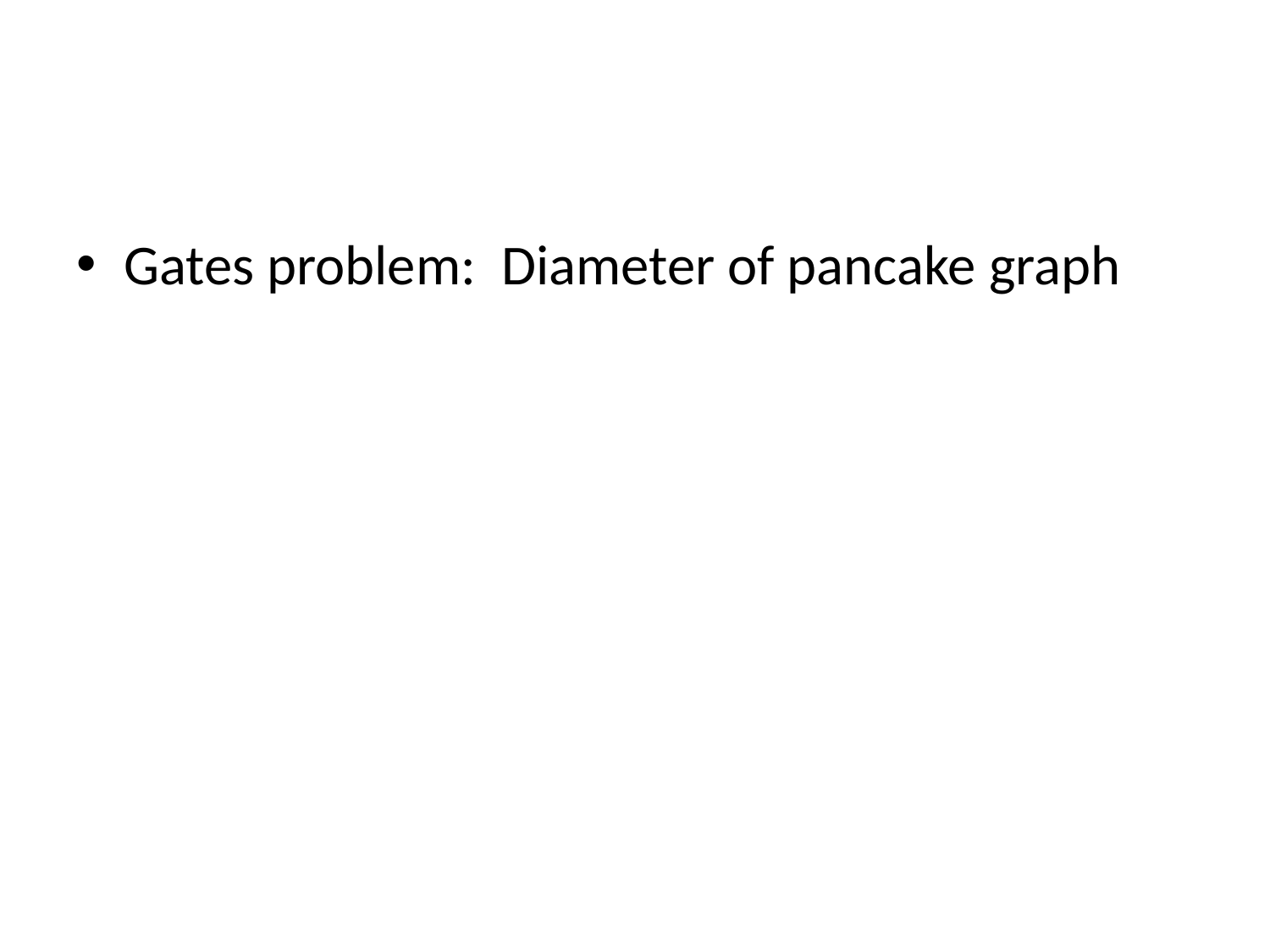

#
Gates problem:  Diameter of pancake graph